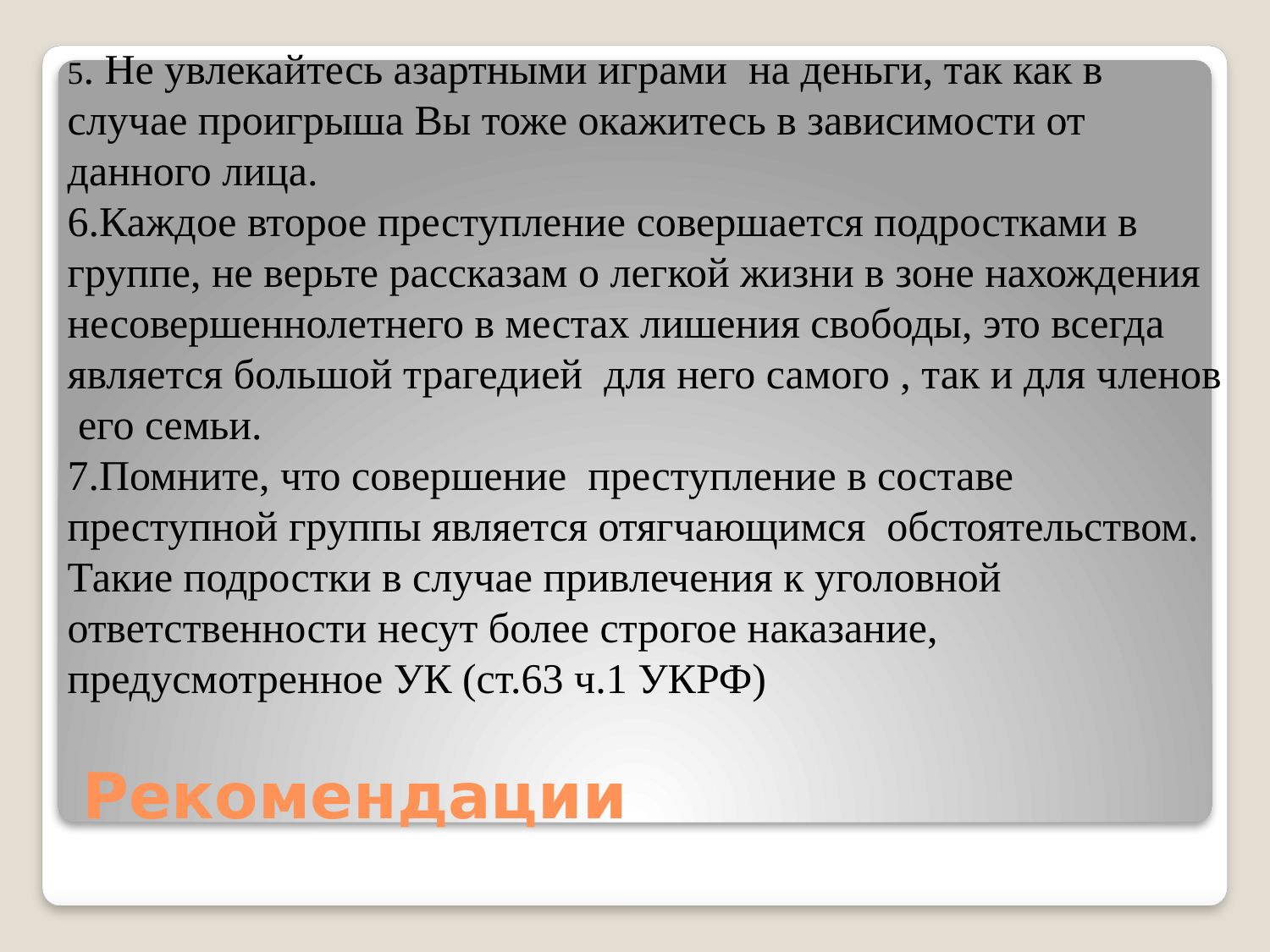

5. Не увлекайтесь азартными играми  на деньги, так как в случае проигрыша Вы тоже окажитесь в зависимости от данного лица.
6.Каждое второе преступление совершается подростками в группе, не верьте рассказам о легкой жизни в зоне нахождения несовершеннолетнего в местах лишения свободы, это всегда является большой трагедией  для него самого , так и для членов  его семьи.
7.Помните, что совершение  преступление в составе преступной группы является отягчающимся  обстоятельством. Такие подростки в случае привлечения к уголовной ответственности несут более строгое наказание, предусмотренное УК (ст.63 ч.1 УКРФ)
# Рекомендации